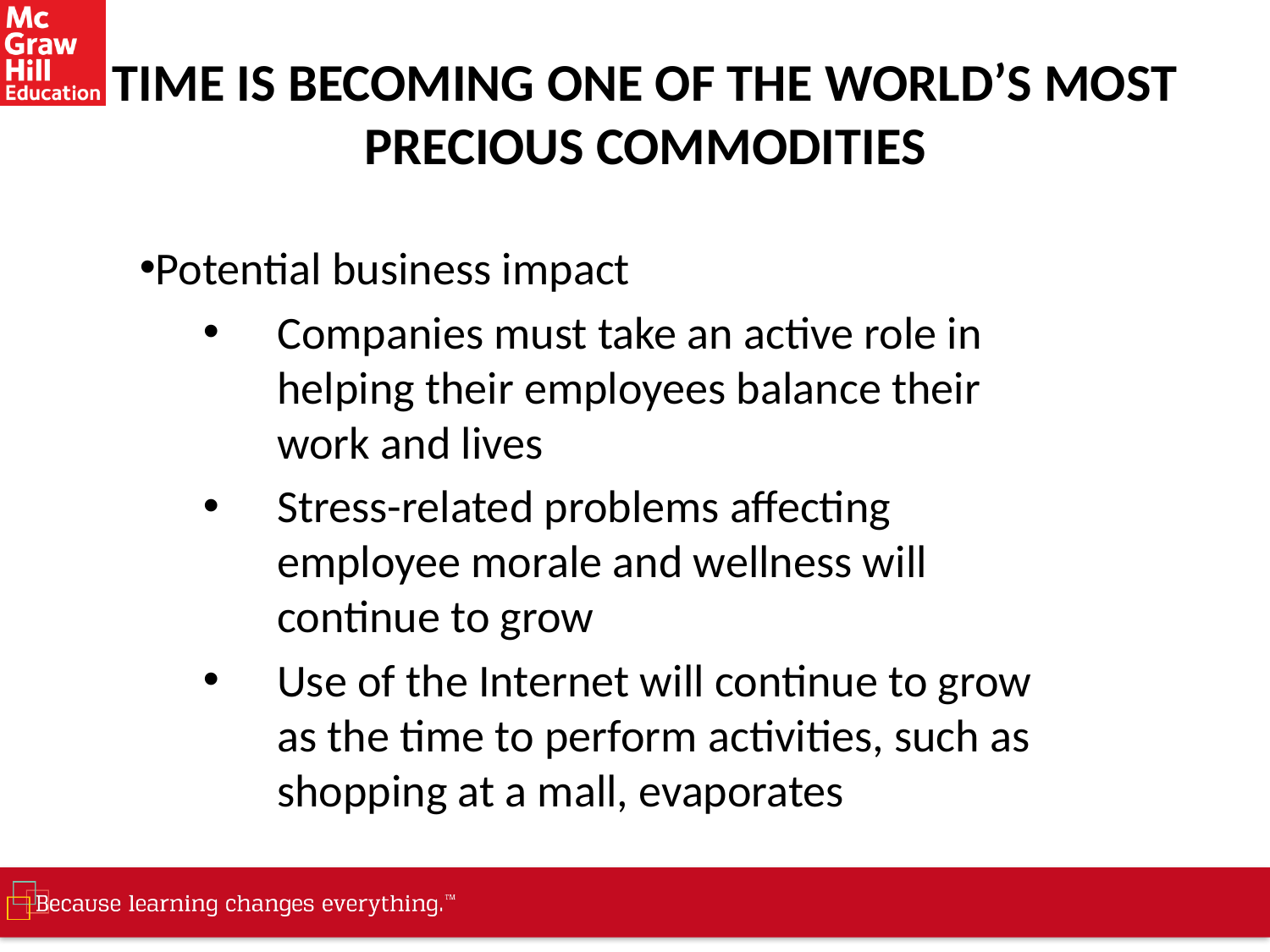

# TIME IS BECOMING ONE OF THE WORLD’S MOST PRECIOUS COMMODITIES
Potential business impact
Companies must take an active role in helping their employees balance their work and lives
Stress-related problems affecting employee morale and wellness will continue to grow
Use of the Internet will continue to grow as the time to perform activities, such as shopping at a mall, evaporates